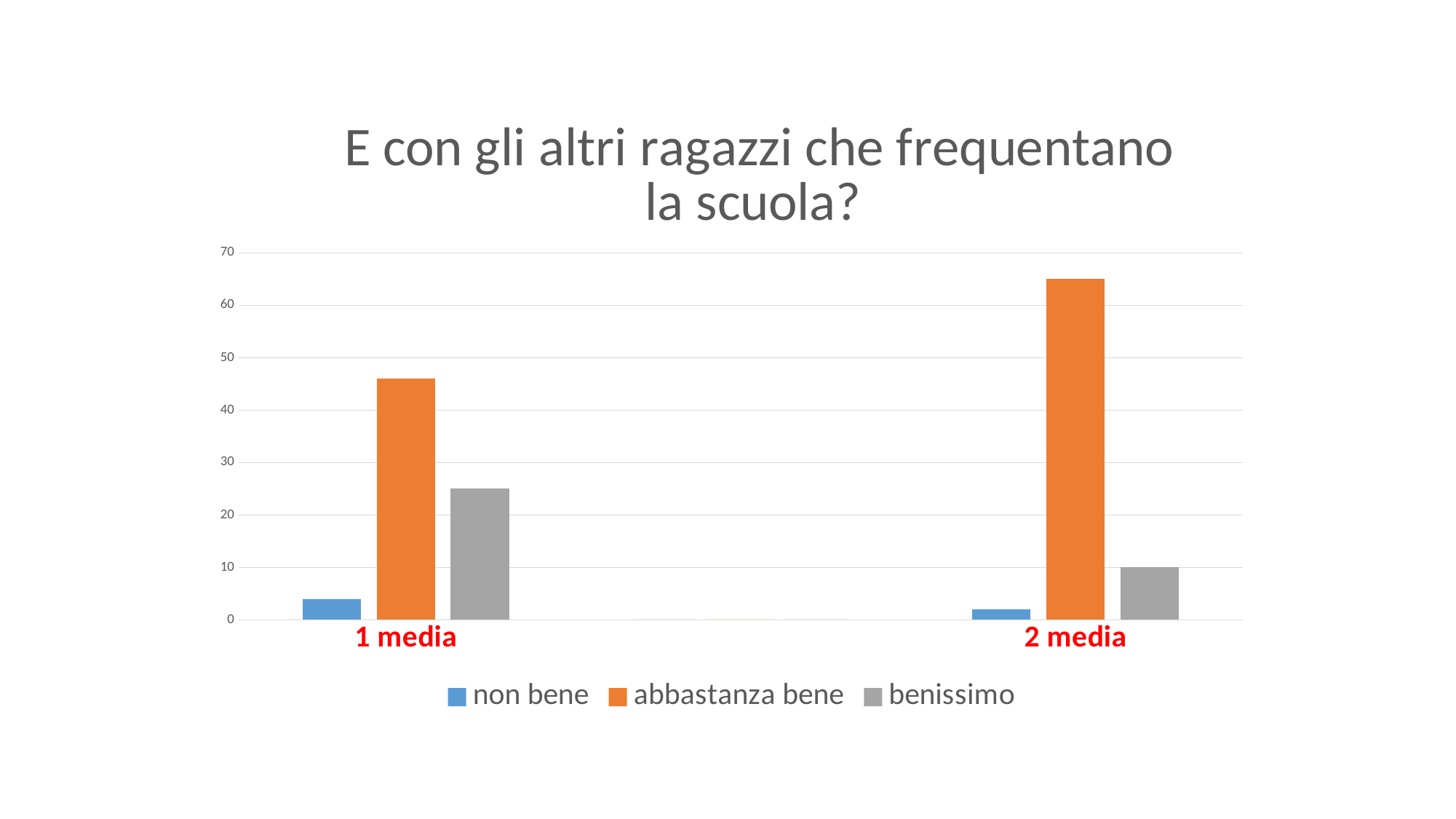

### Chart: E con gli altri ragazzi che frequentano la scuola?

| Category | non bene | abbastanza bene | benissimo |
|---|---|---|---|
| 1 media | 4.0 | 46.0 | 25.0 |
|  | 0.0 | 0.0 | 0.0 |
| 2 media | 2.0 | 65.0 | 10.0 |